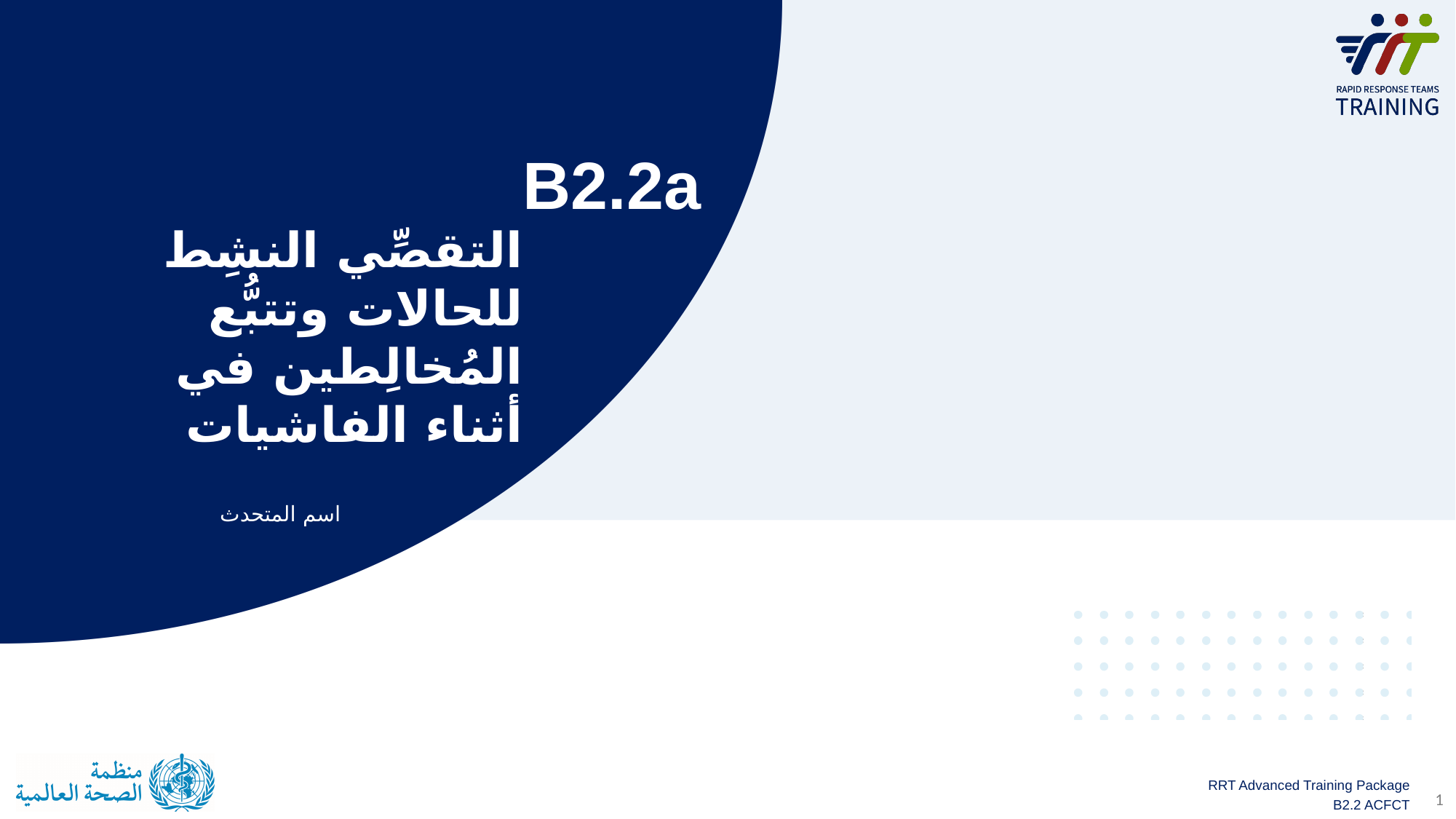

B2.2a
التقصِّي النشِط للحالات وتتبُّع المُخالِطين في أثناء الفاشيات

اسم المتحدث